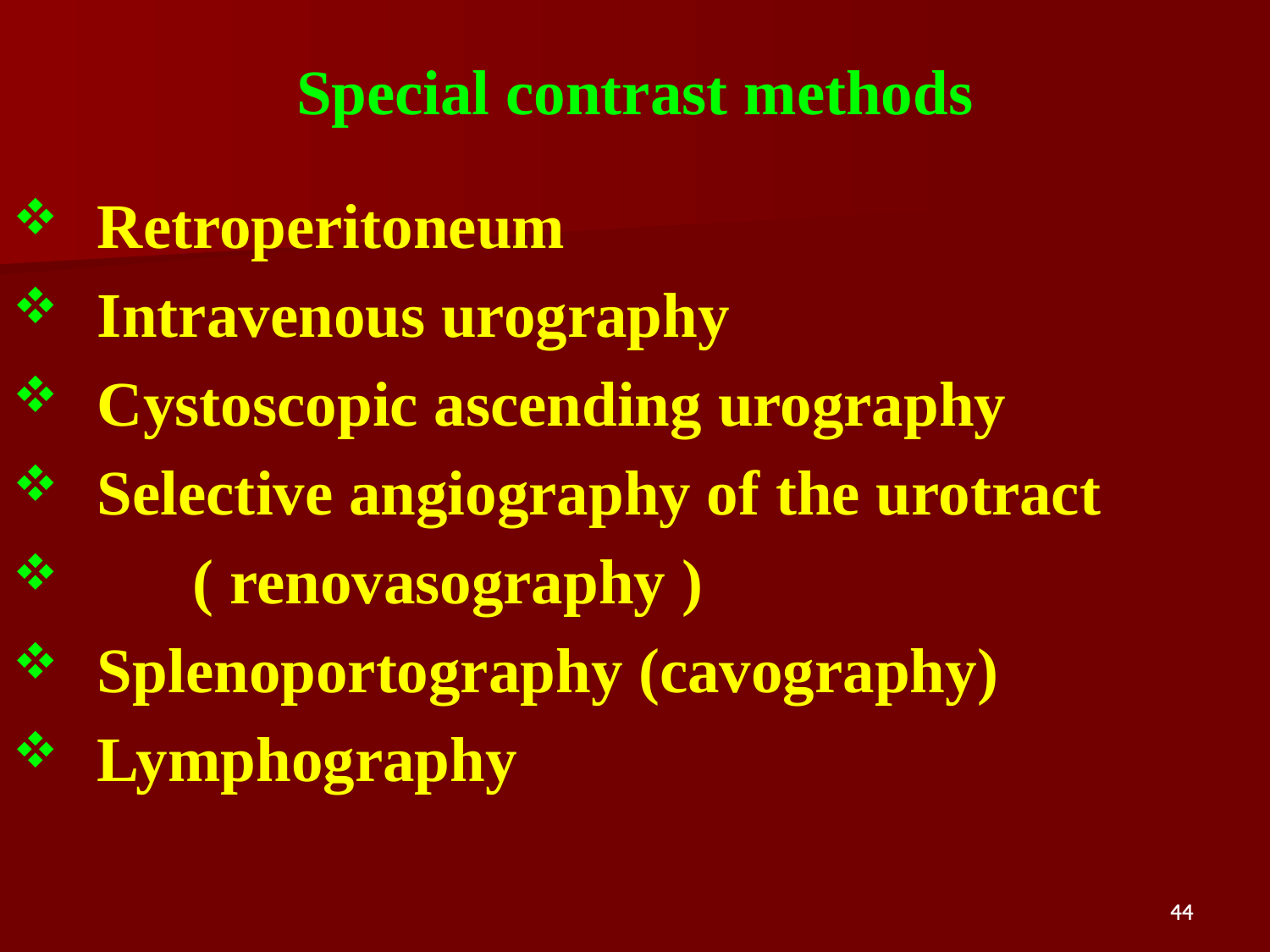

# Special contrast methods
Retroperitoneum
Intravenous urography
Cystoscopic ascending urography
Selective angiography of the urotract
      ( renovasography )
Splenoportography (cavography)
Lymphography
44